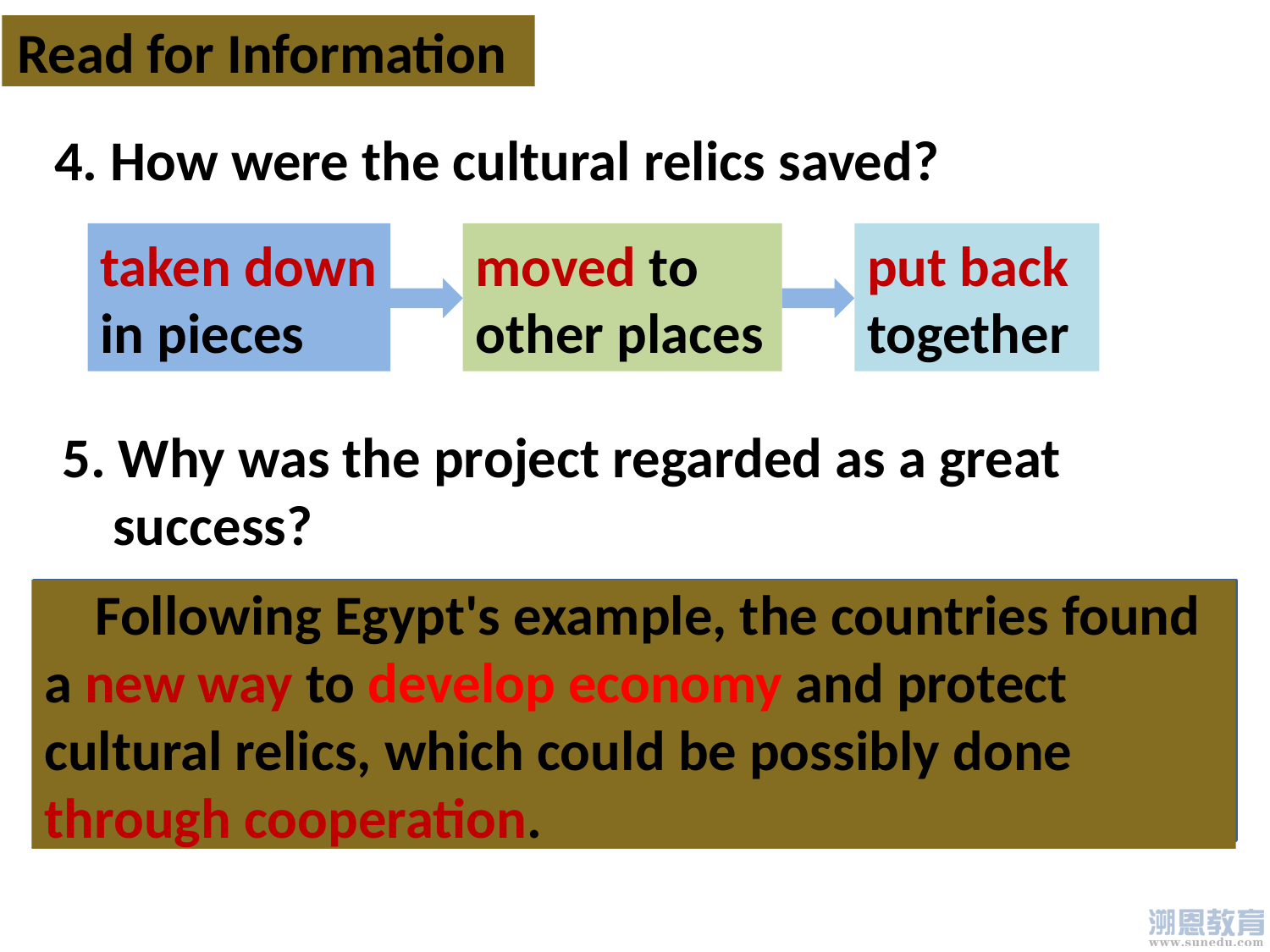

Read for Information

4. How were the cultural relics saved?
taken down in pieces
moved to other places
put back  together

5. Why was the project regarded as a great
    success?
    Following Egypt's example, the countries found a new way to develop economy and protect cultural relics, which could be possibly done through cooperation.
    Not only had the countries found a path to the future that did not run over the relics of the past, but they had also learnt that it was possible for countries to work together to build a better tomorrow.